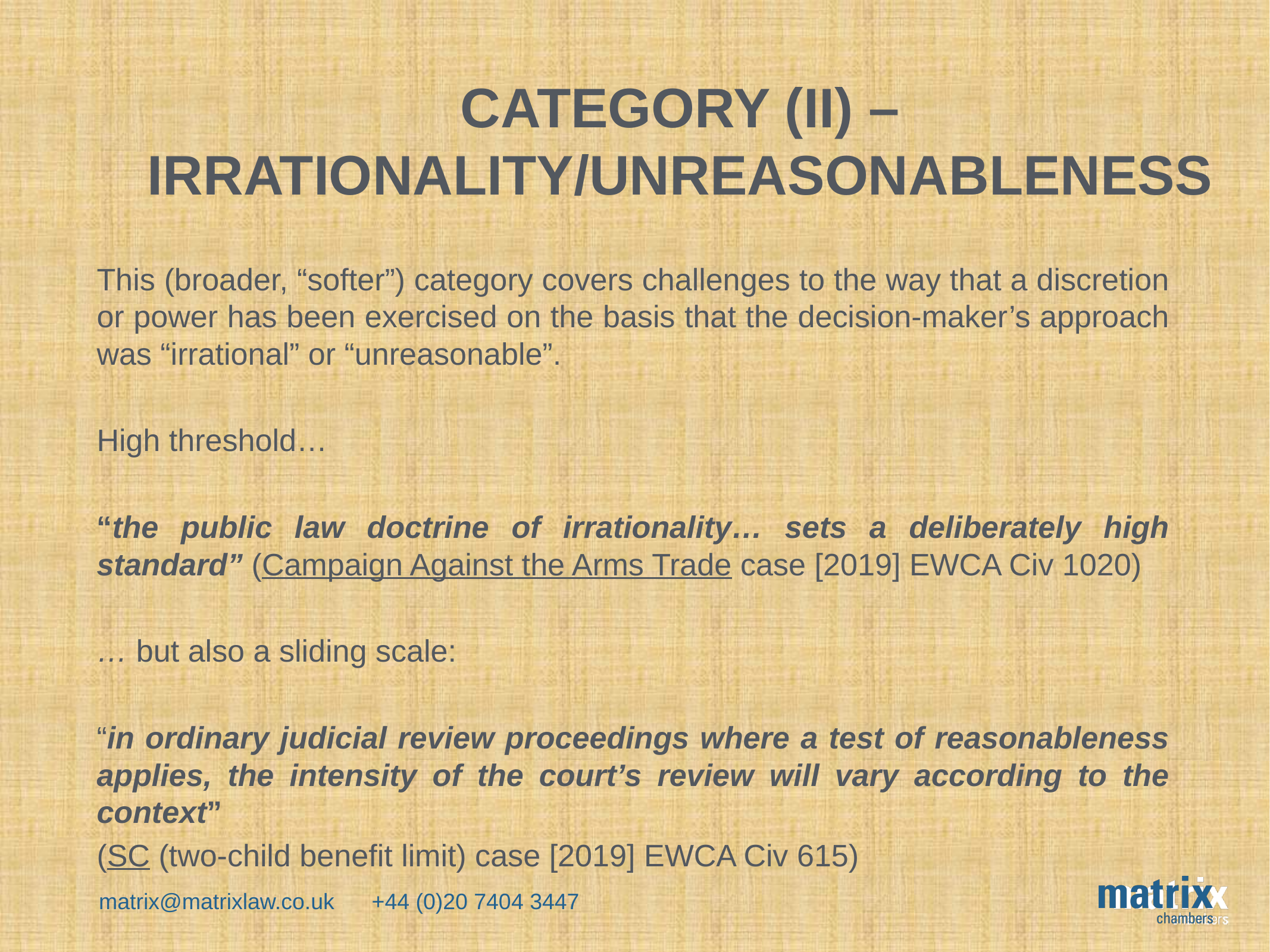

# CATEGORY (II) – IRRATIONALITy/UNREASONABLENESS

This (broader, “softer”) category covers challenges to the way that a discretion or power has been exercised on the basis that the decision-maker’s approach was “irrational” or “unreasonable”.

High threshold…

“the public law doctrine of irrationality… sets a deliberately high standard” (Campaign Against the Arms Trade case [2019] EWCA Civ 1020)

… but also a sliding scale:

“in ordinary judicial review proceedings where a test of reasonableness applies, the intensity of the court’s review will vary according to the context”
(SC (two-child benefit limit) case [2019] EWCA Civ 615)